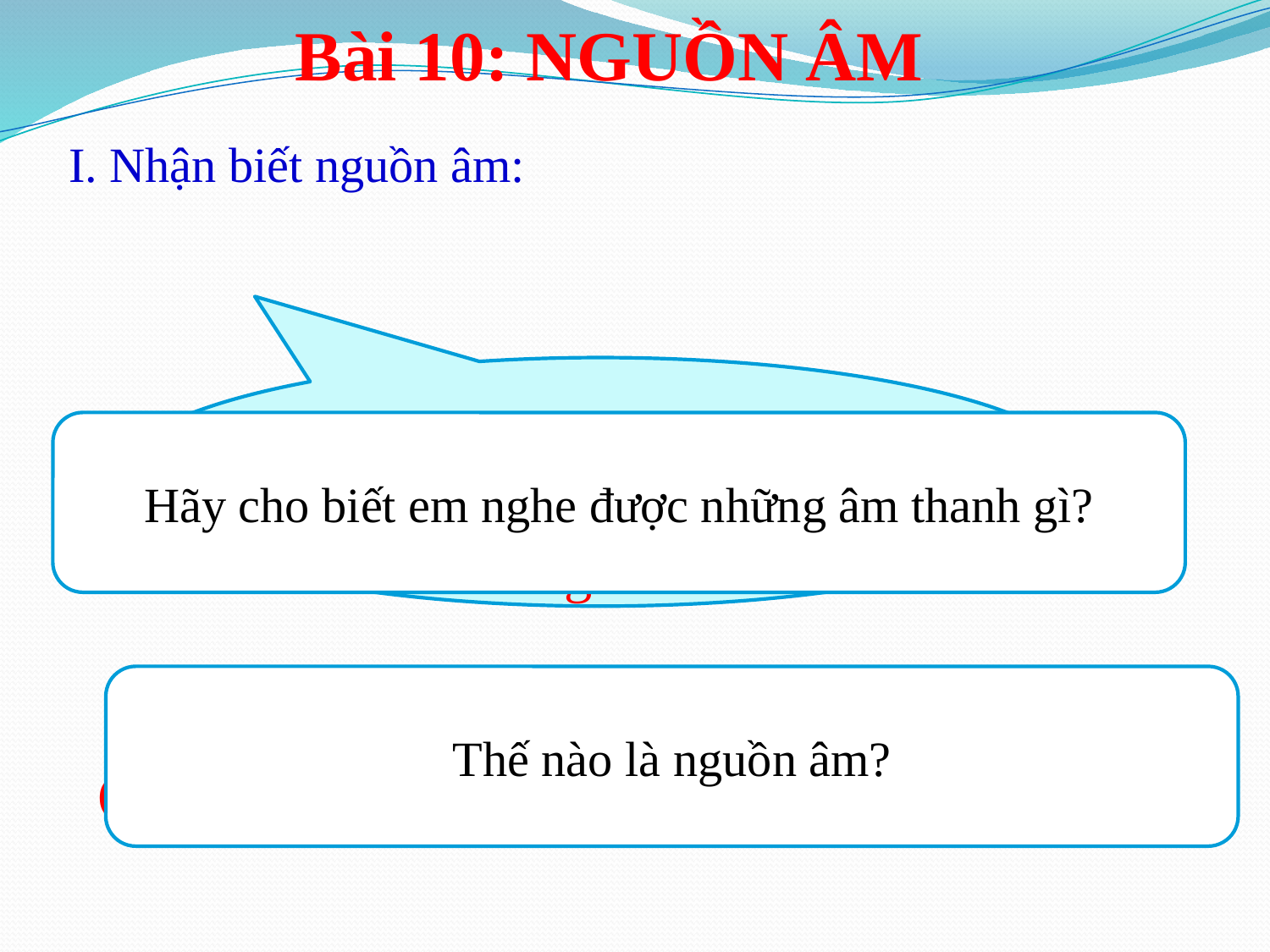

Bài 10: NGUỒN ÂM
 I. Nhận biết nguồn âm:
Các e hãy yên lặng trong thời gian 1 phút và lắng nghe!
Hãy cho biết em nghe được những âm thanh gì?
Thế nào là nguồn âm?
C1: ,….